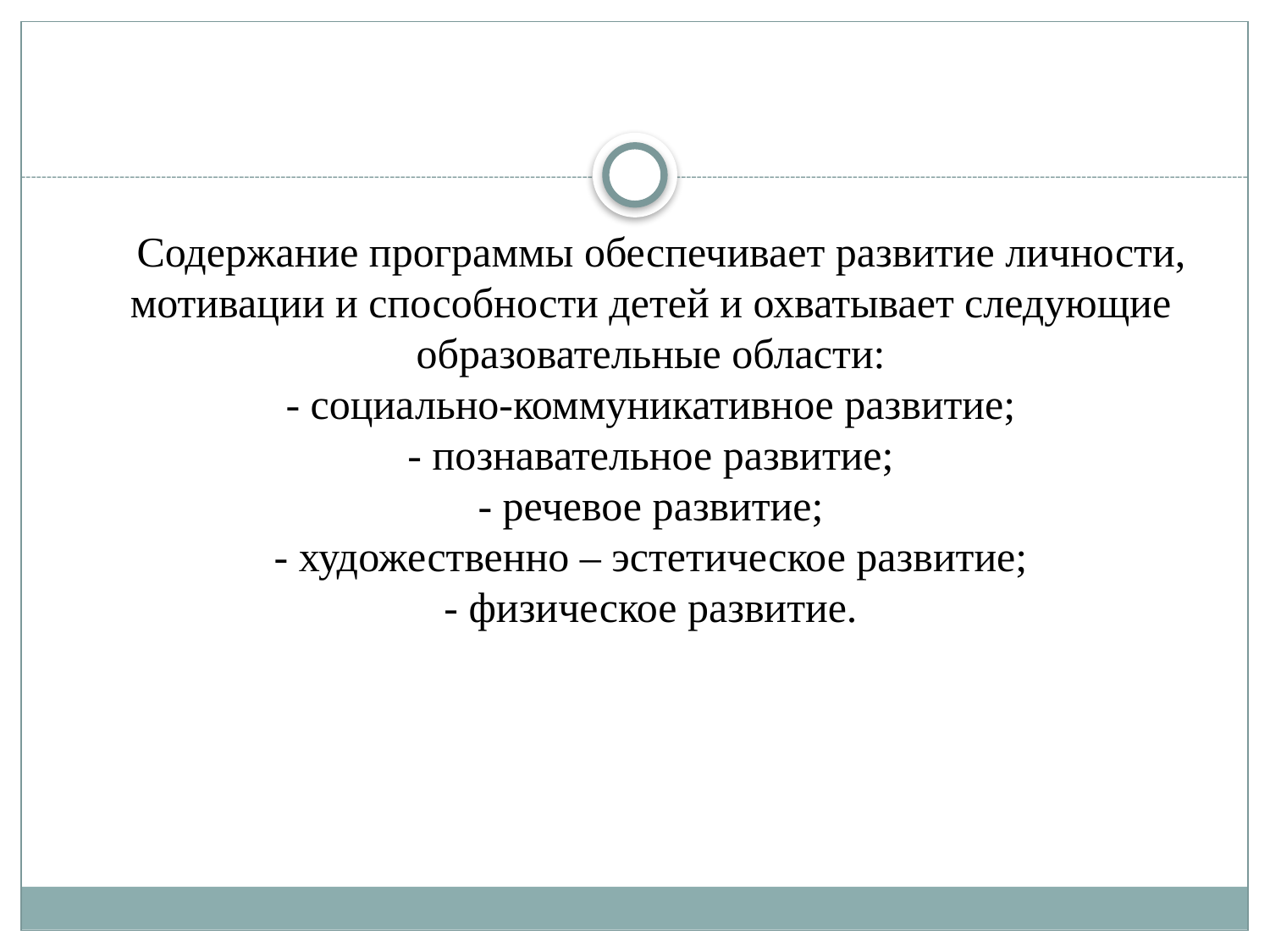

# Содержание программы обеспечивает развитие личности, мотивации и способности детей и охватывает следующие образовательные области: - социально-коммуникативное развитие; - познавательное развитие; - речевое развитие; - художественно – эстетическое развитие; - физическое развитие.